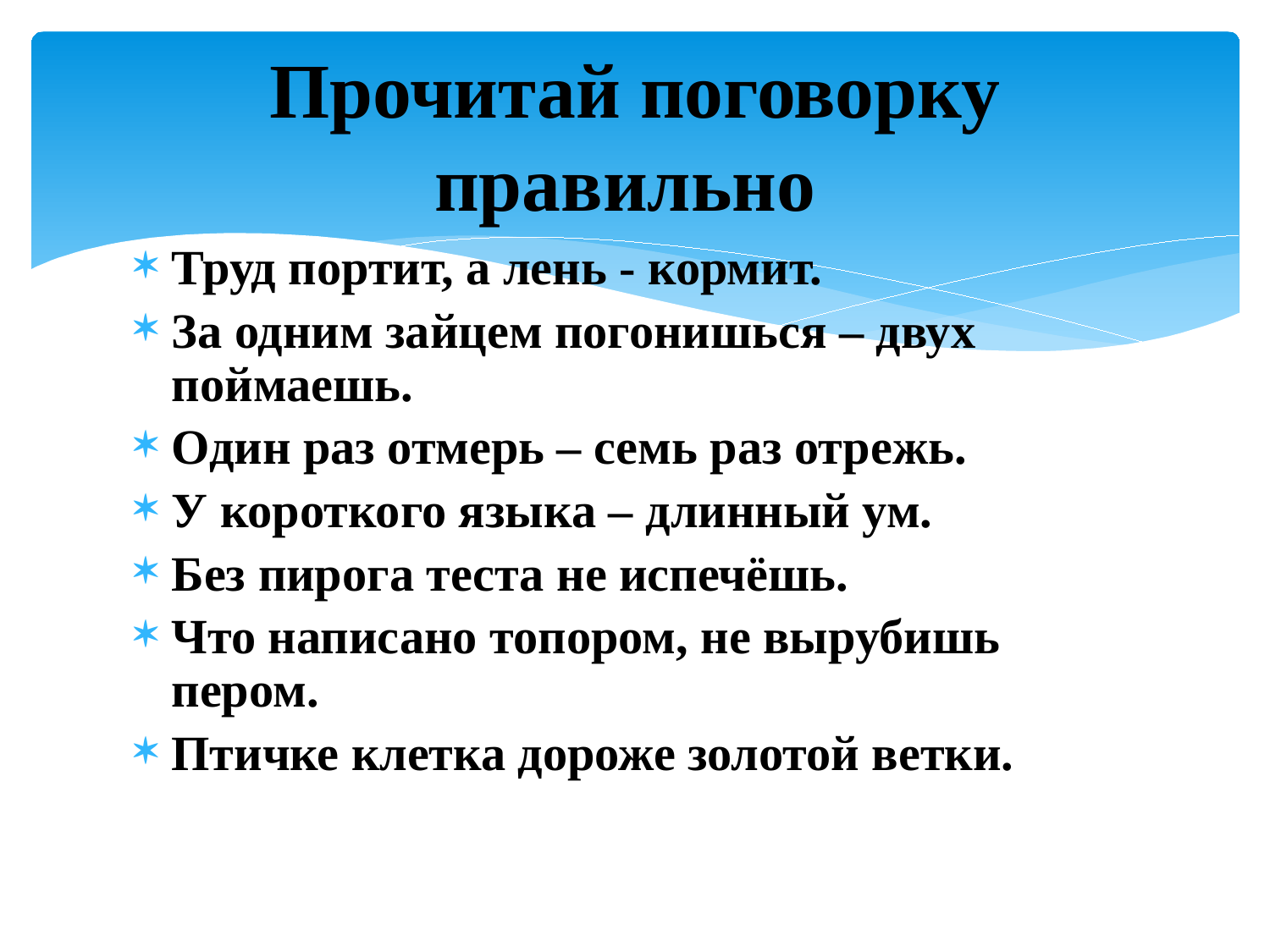

# Прочитай поговорку правильно
Труд портит, а лень - кормит.
За одним зайцем погонишься – двух поймаешь.
Один раз отмерь – семь раз отрежь.
У короткого языка – длинный ум.
Без пирога теста не испечёшь.
Что написано топором, не вырубишь пером.
Птичке клетка дороже золотой ветки.